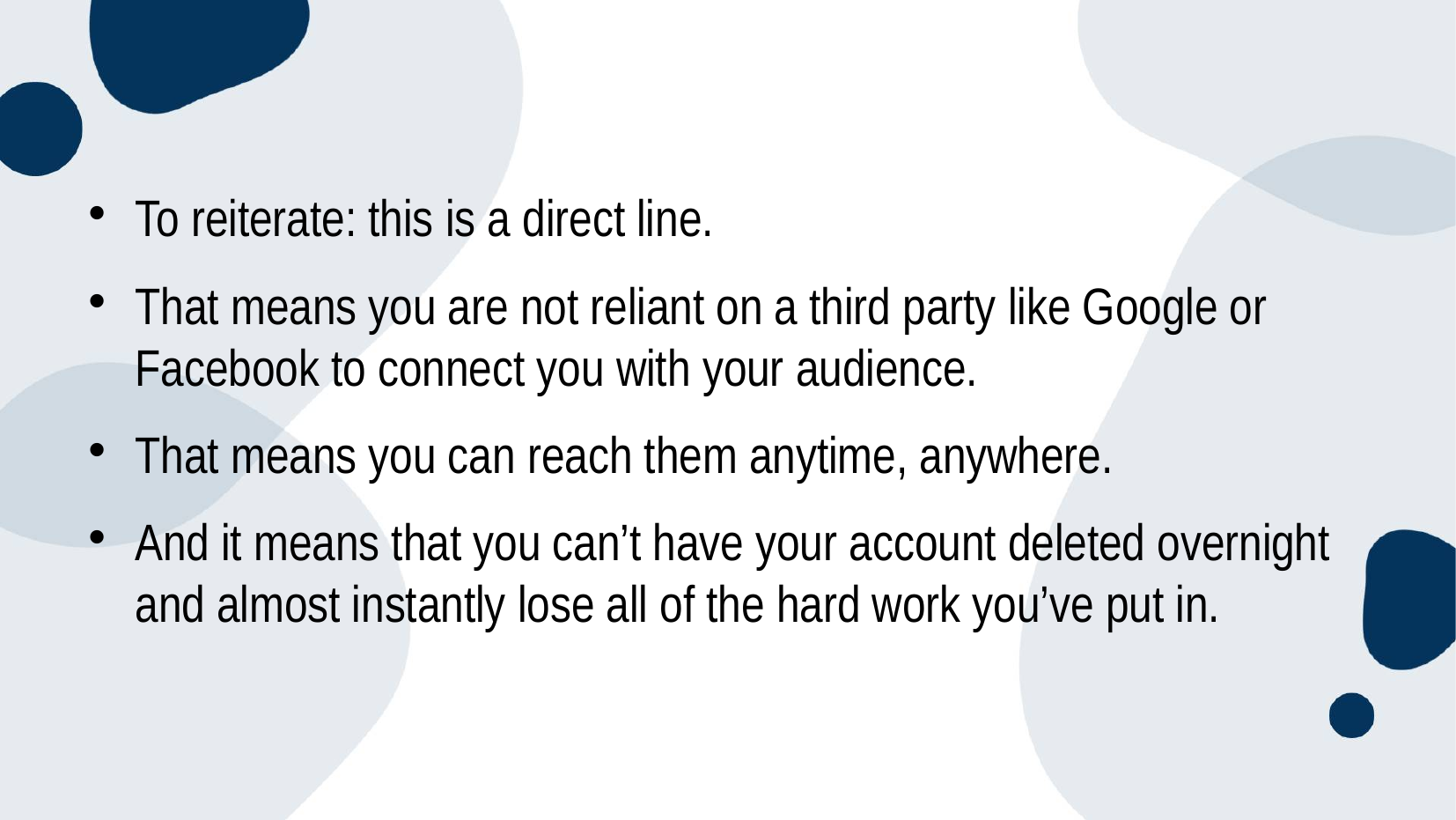

To reiterate: this is a direct line.
That means you are not reliant on a third party like Google or Facebook to connect you with your audience.
That means you can reach them anytime, anywhere.
And it means that you can’t have your account deleted overnight and almost instantly lose all of the hard work you’ve put in.